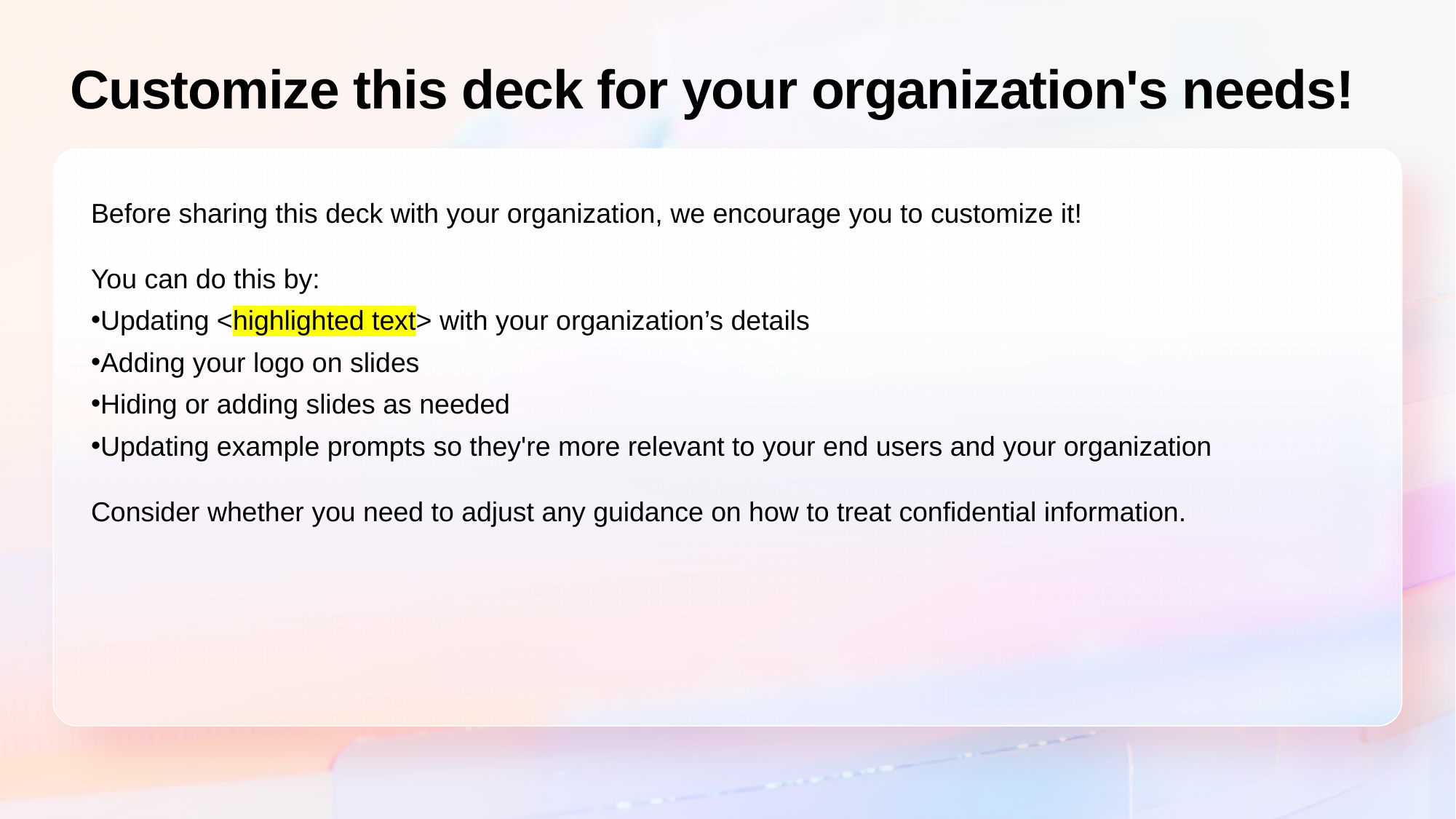

Customize this deck for your organization's needs!

Before sharing this deck with your organization, we encourage you to customize it!

You can do this by:
Updating <highlighted text> with your organization’s details
Adding your logo on slides
Hiding or adding slides as needed
Updating example prompts so they're more relevant to your end users and your organization

Consider whether you need to adjust any guidance on how to treat confidential information.